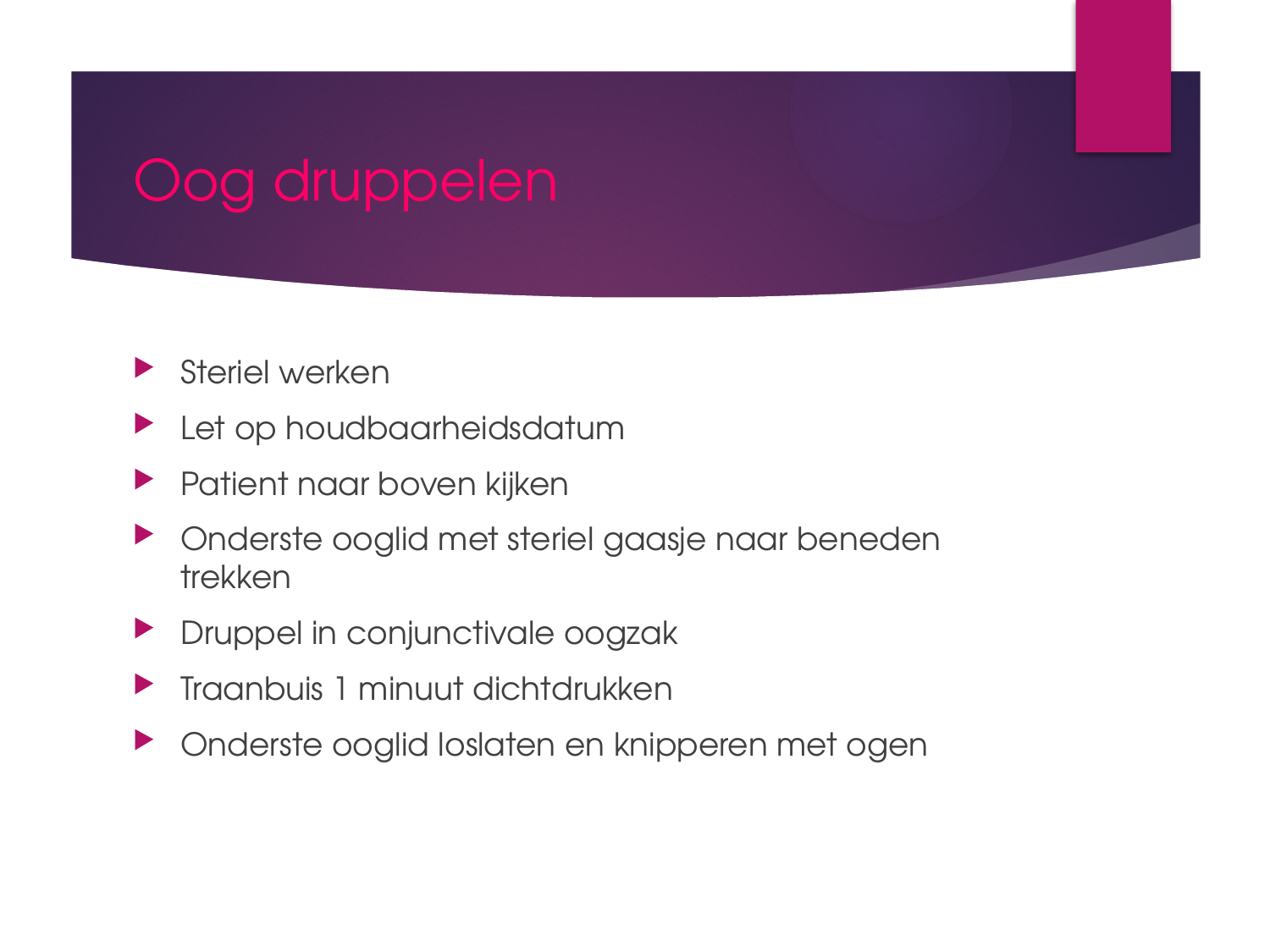

# Oog druppelen
Steriel werken
Let op houdbaarheidsdatum
Patient naar boven kijken
Onderste ooglid met steriel gaasje naar beneden trekken
Druppel in conjunctivale oogzak
Traanbuis 1 minuut dichtdrukken
Onderste ooglid loslaten en knipperen met ogen